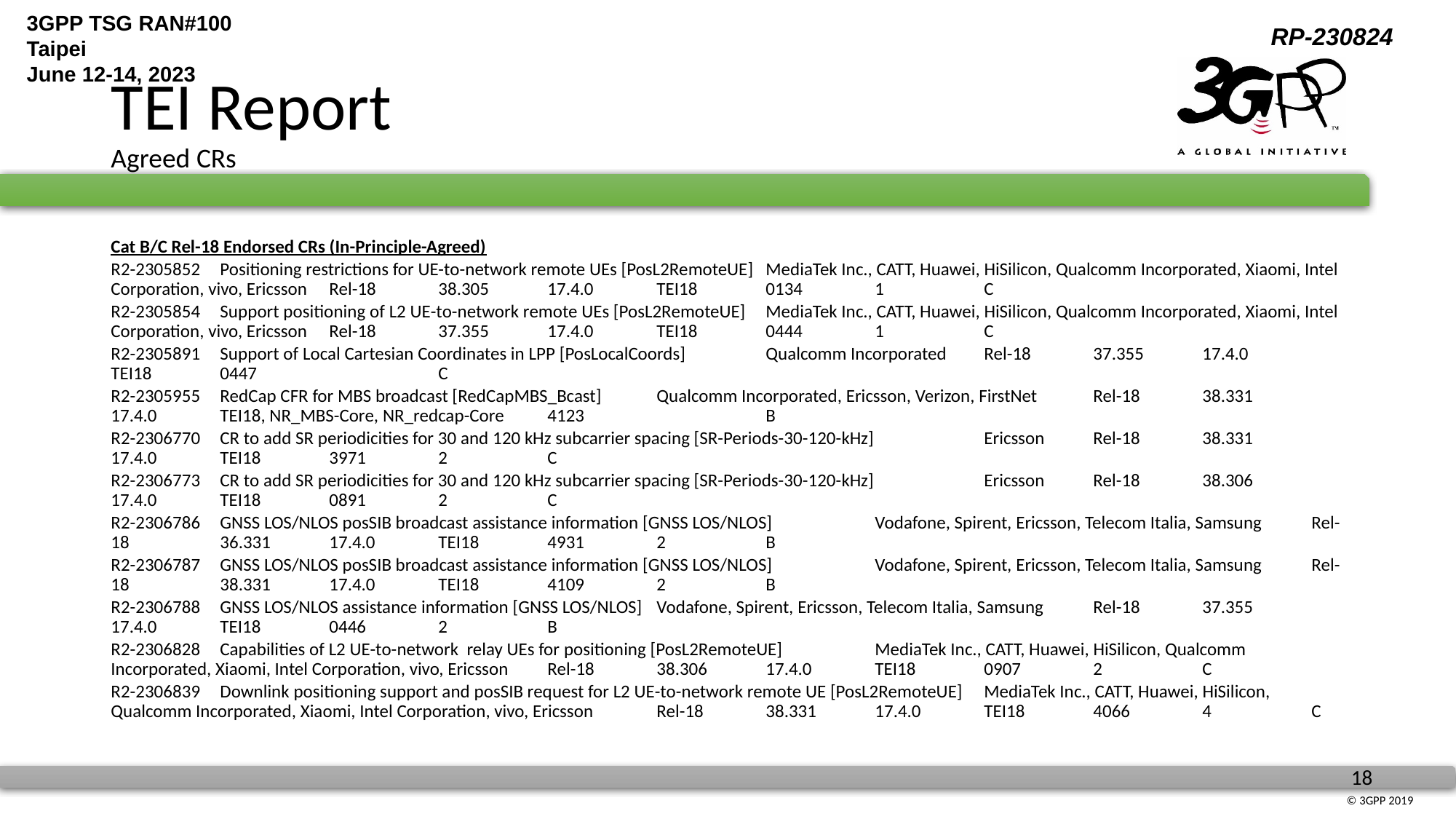

# TEI Report Agreed CRs
Cat B/C Rel-18 Endorsed CRs (In-Principle-Agreed)
R2-2305852	Positioning restrictions for UE-to-network remote UEs [PosL2RemoteUE]	MediaTek Inc., CATT, Huawei, HiSilicon, Qualcomm Incorporated, Xiaomi, Intel Corporation, vivo, Ericsson	Rel-18	38.305	17.4.0	TEI18	0134	1	C
R2-2305854	Support positioning of L2 UE-to-network remote UEs [PosL2RemoteUE]	MediaTek Inc., CATT, Huawei, HiSilicon, Qualcomm Incorporated, Xiaomi, Intel Corporation, vivo, Ericsson	Rel-18	37.355	17.4.0	TEI18	0444	1	C
R2-2305891	Support of Local Cartesian Coordinates in LPP [PosLocalCoords]	Qualcomm Incorporated	Rel-18	37.355	17.4.0	TEI18	0447		C
R2-2305955	RedCap CFR for MBS broadcast [RedCapMBS_Bcast]	Qualcomm Incorporated, Ericsson, Verizon, FirstNet	Rel-18	38.331	17.4.0	TEI18, NR_MBS-Core, NR_redcap-Core	4123		B
R2-2306770	CR to add SR periodicities for 30 and 120 kHz subcarrier spacing [SR-Periods-30-120-kHz]	Ericsson	Rel-18	38.331	17.4.0	TEI18	3971	2	C
R2-2306773	CR to add SR periodicities for 30 and 120 kHz subcarrier spacing [SR-Periods-30-120-kHz]	Ericsson	Rel-18	38.306	17.4.0	TEI18	0891	2	C
R2-2306786	GNSS LOS/NLOS posSIB broadcast assistance information [GNSS LOS/NLOS]	Vodafone, Spirent, Ericsson, Telecom Italia, Samsung	Rel-18	36.331	17.4.0	TEI18	4931	2	B
R2-2306787	GNSS LOS/NLOS posSIB broadcast assistance information [GNSS LOS/NLOS]	Vodafone, Spirent, Ericsson, Telecom Italia, Samsung	Rel-18	38.331	17.4.0	TEI18	4109	2	B
R2-2306788	GNSS LOS/NLOS assistance information [GNSS LOS/NLOS]	Vodafone, Spirent, Ericsson, Telecom Italia, Samsung	Rel-18	37.355	17.4.0	TEI18	0446	2	B
R2-2306828	Capabilities of L2 UE-to-network  relay UEs for positioning [PosL2RemoteUE]	MediaTek Inc., CATT, Huawei, HiSilicon, Qualcomm Incorporated, Xiaomi, Intel Corporation, vivo, Ericsson	Rel-18	38.306	17.4.0	TEI18	0907	2	C
R2-2306839	Downlink positioning support and posSIB request for L2 UE-to-network remote UE [PosL2RemoteUE]	MediaTek Inc., CATT, Huawei, HiSilicon, Qualcomm Incorporated, Xiaomi, Intel Corporation, vivo, Ericsson	Rel-18	38.331	17.4.0	TEI18	4066	4	C